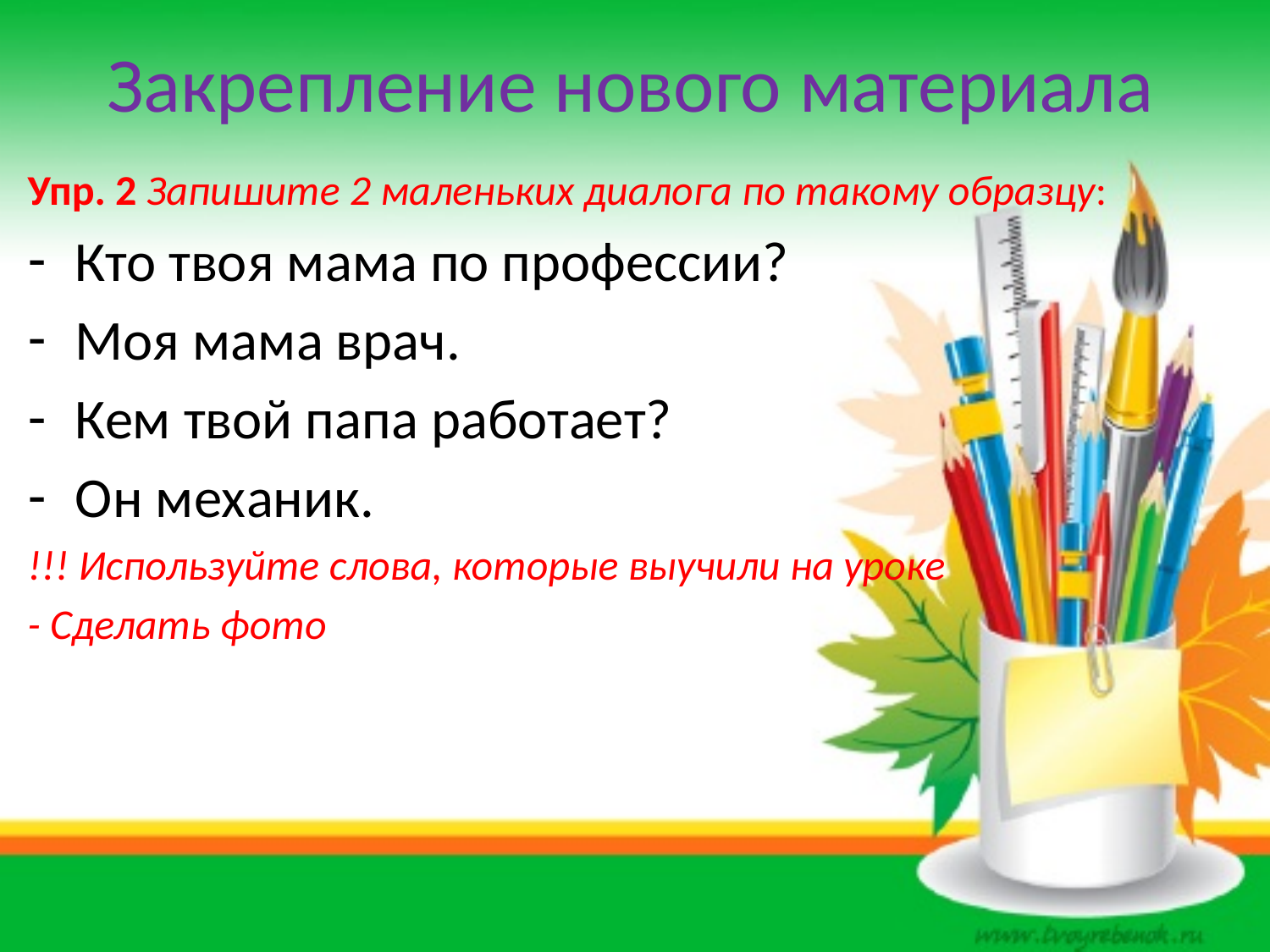

# Закрепление нового материала
Упр. 2 Запишите 2 маленьких диалога по такому образцу:
Кто твоя мама по профессии?
Моя мама врач.
Кем твой папа работает?
Он механик.
!!! Используйте слова, которые выучили на уроке
- Сделать фото